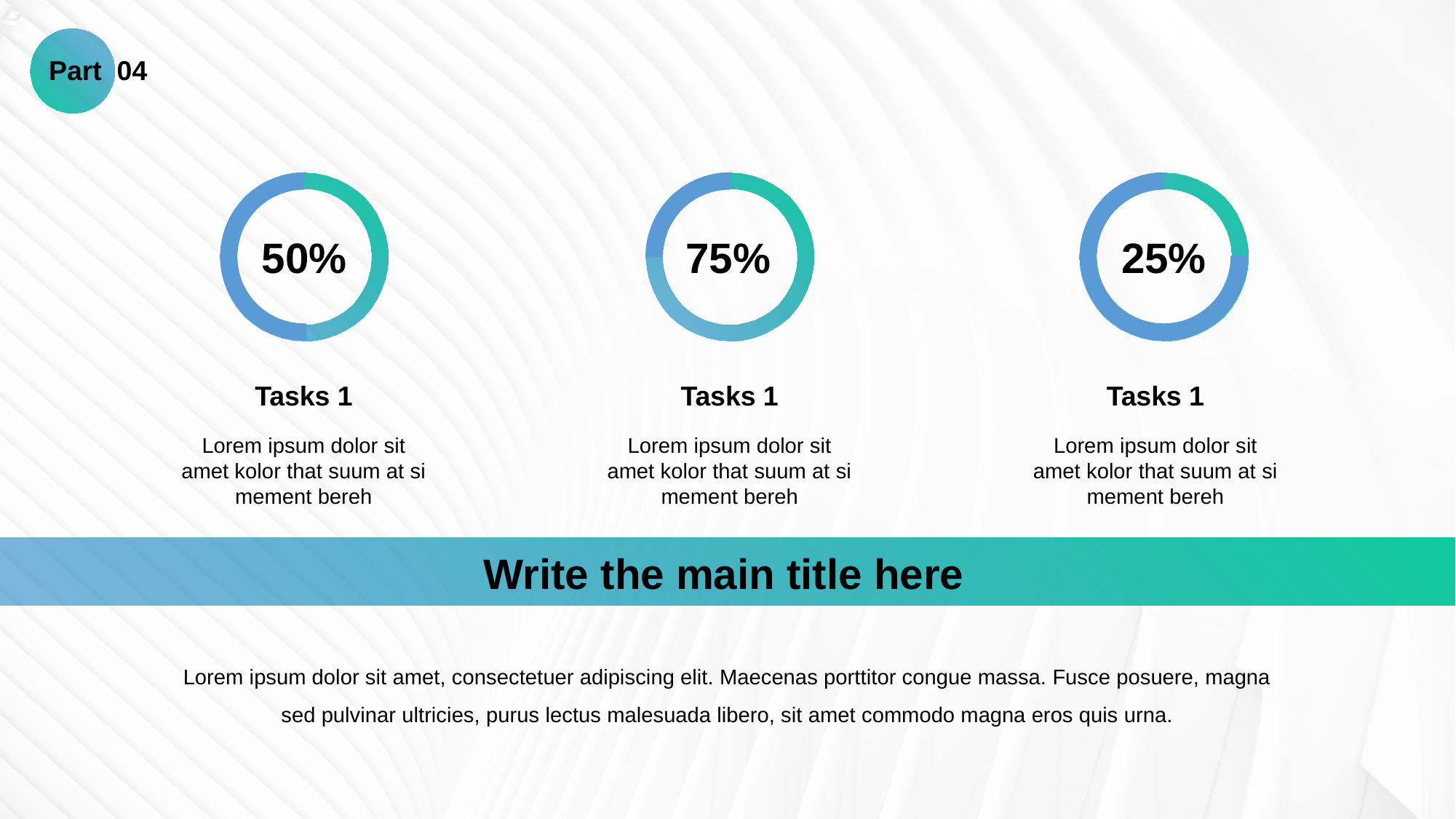

Part  04
50%

25%

75%

50%
75%
25%
Tasks 1
Lorem ipsum dolor sit amet kolor that suum at si mement bereh
Tasks 1
Lorem ipsum dolor sit amet kolor that suum at si mement bereh
Tasks 1
Lorem ipsum dolor sit amet kolor that suum at si mement bereh

Write the main title here
Lorem ipsum dolor sit amet, consectetuer adipiscing elit. Maecenas porttitor congue massa. Fusce posuere, magna sed pulvinar ultricies, purus lectus malesuada libero, sit amet commodo magna eros quis urna.